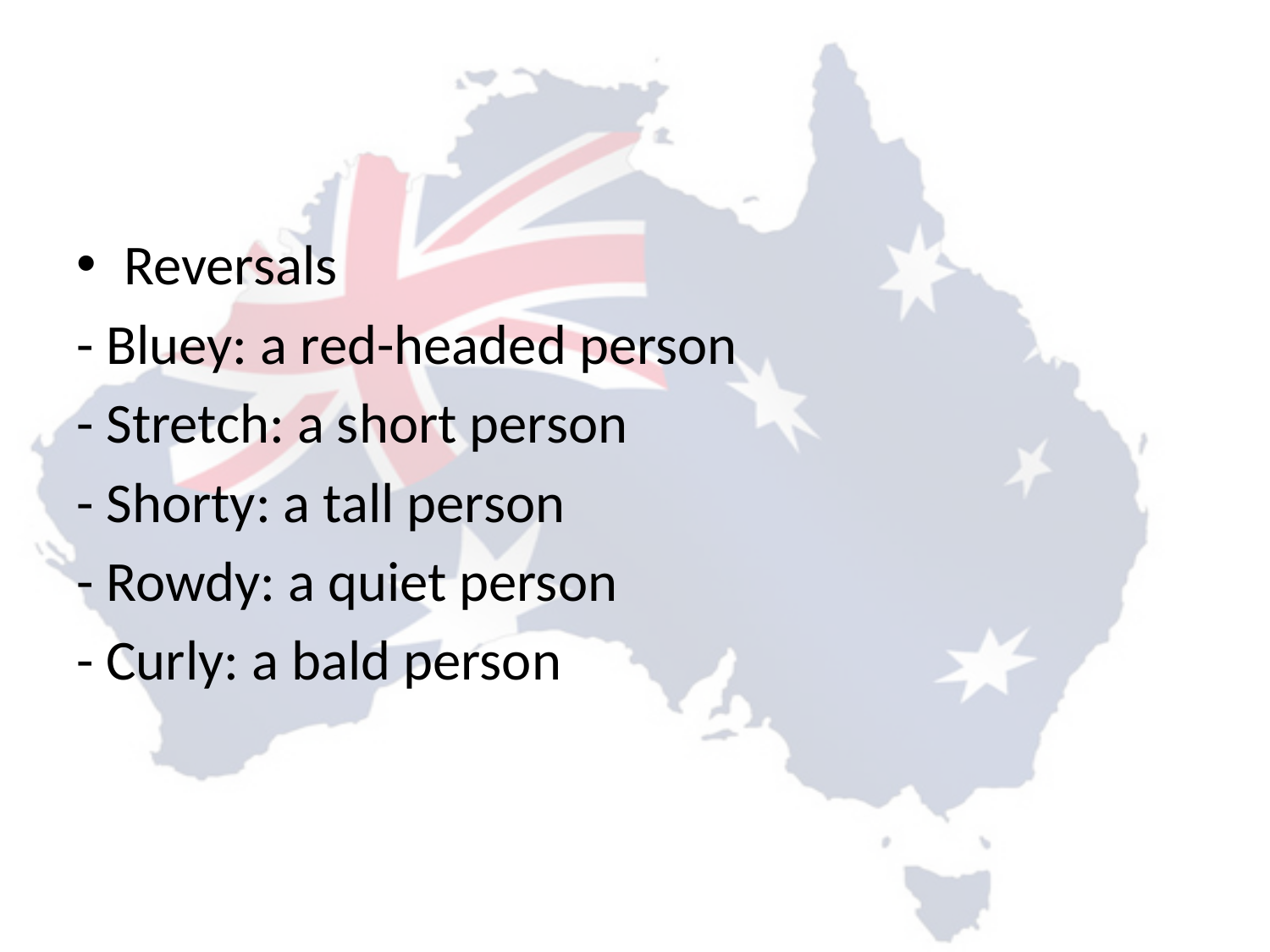

#
Reversals
- Bluey: a red-headed person
- Stretch: a short person
- Shorty: a tall person
- Rowdy: a quiet person
- Curly: a bald person